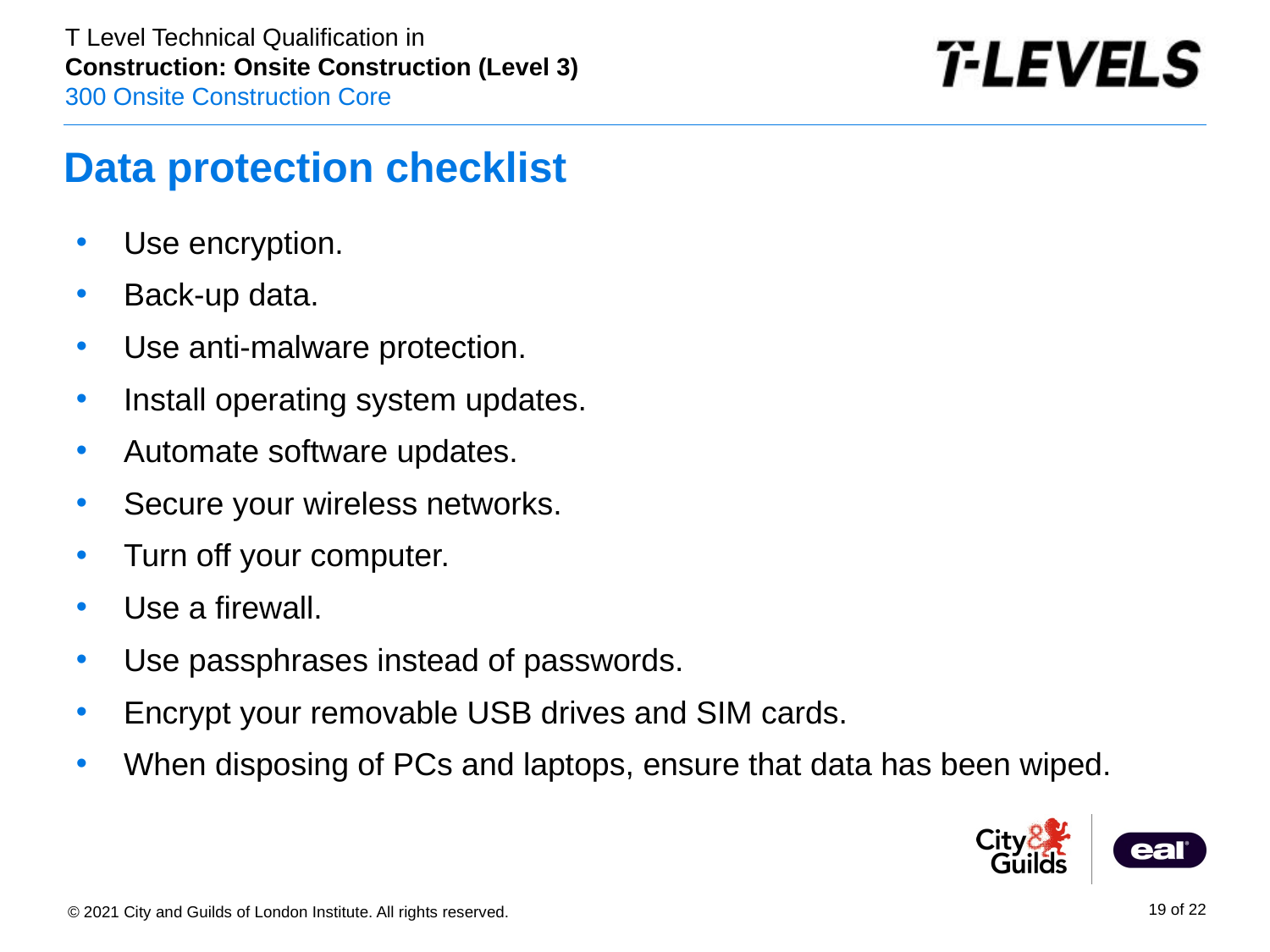

# Data protection checklist
Use encryption.
Back-up data.
Use anti-malware protection.
Install operating system updates.
Automate software updates.
Secure your wireless networks.
Turn off your computer.
Use a firewall.
Use passphrases instead of passwords.
Encrypt your removable USB drives and SIM cards.
When disposing of PCs and laptops, ensure that data has been wiped.